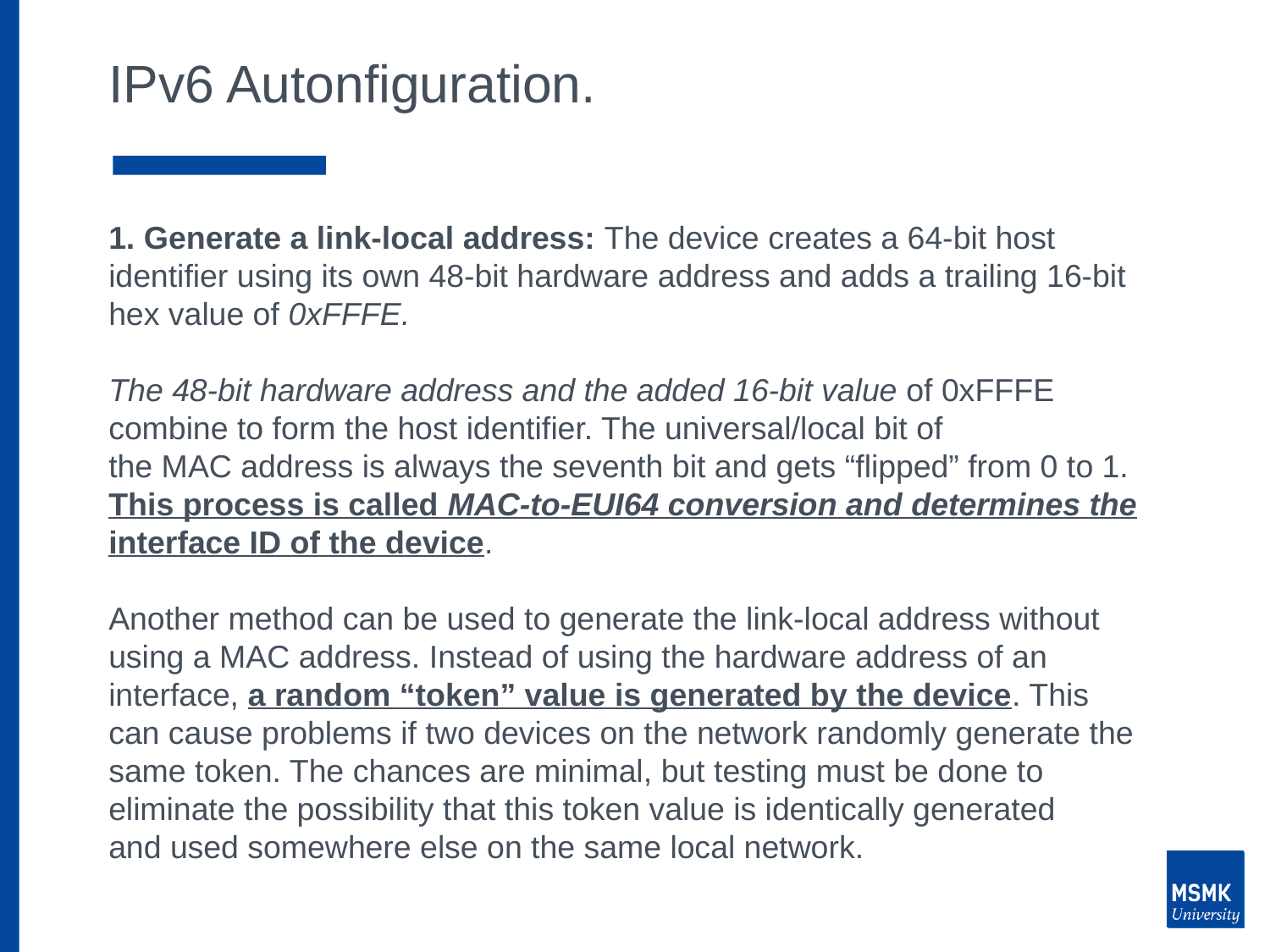

# IPv6 Autonfiguration.
1. Generate a link-local address: The device creates a 64-bit host identifier using its own 48-bit hardware address and adds a trailing 16-bit hex value of 0xFFFE.

The 48-bit hardware address and the added 16-bit value of 0xFFFE combine to form the host identifier. The universal/local bit of
the MAC address is always the seventh bit and gets “flipped” from 0 to 1.
This process is called MAC-to-EUI64 conversion and determines the
interface ID of the device.

Another method can be used to generate the link-local address without
using a MAC address. Instead of using the hardware address of an
interface, a random “token” value is generated by the device. This can cause problems if two devices on the network randomly generate the
same token. The chances are minimal, but testing must be done to
eliminate the possibility that this token value is identically generated
and used somewhere else on the same local network.